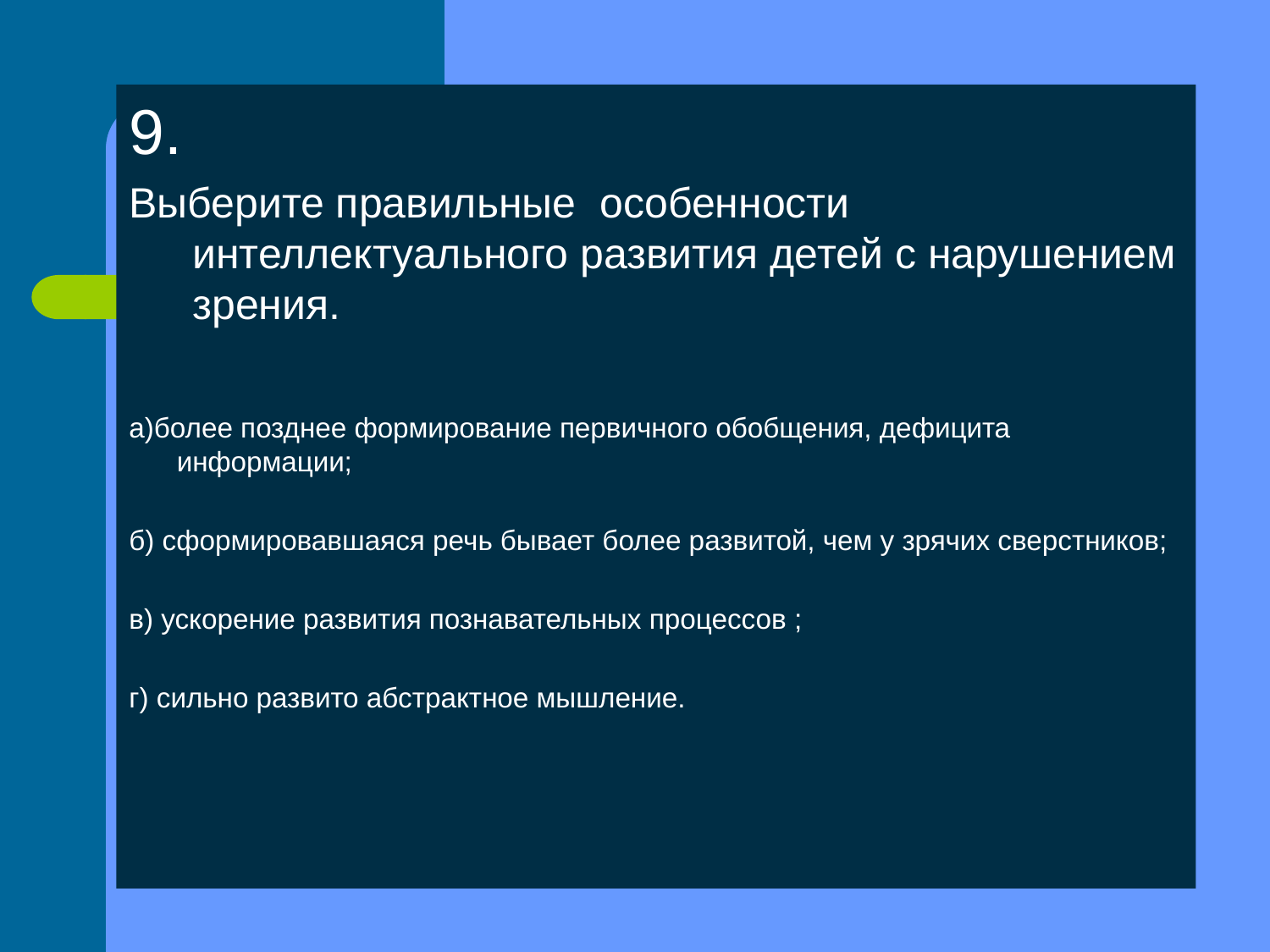

9.
Выберите правильные  особенности интеллектуального развития детей с нарушением зрения.

а)более позднее формирование первичного обобщения, дефицита информации;

б) сформировавшаяся речь бывает более развитой, чем у зрячих сверстников;

в) ускорение развития познавательных процессов ;

г) сильно развито абстрактное мышление.